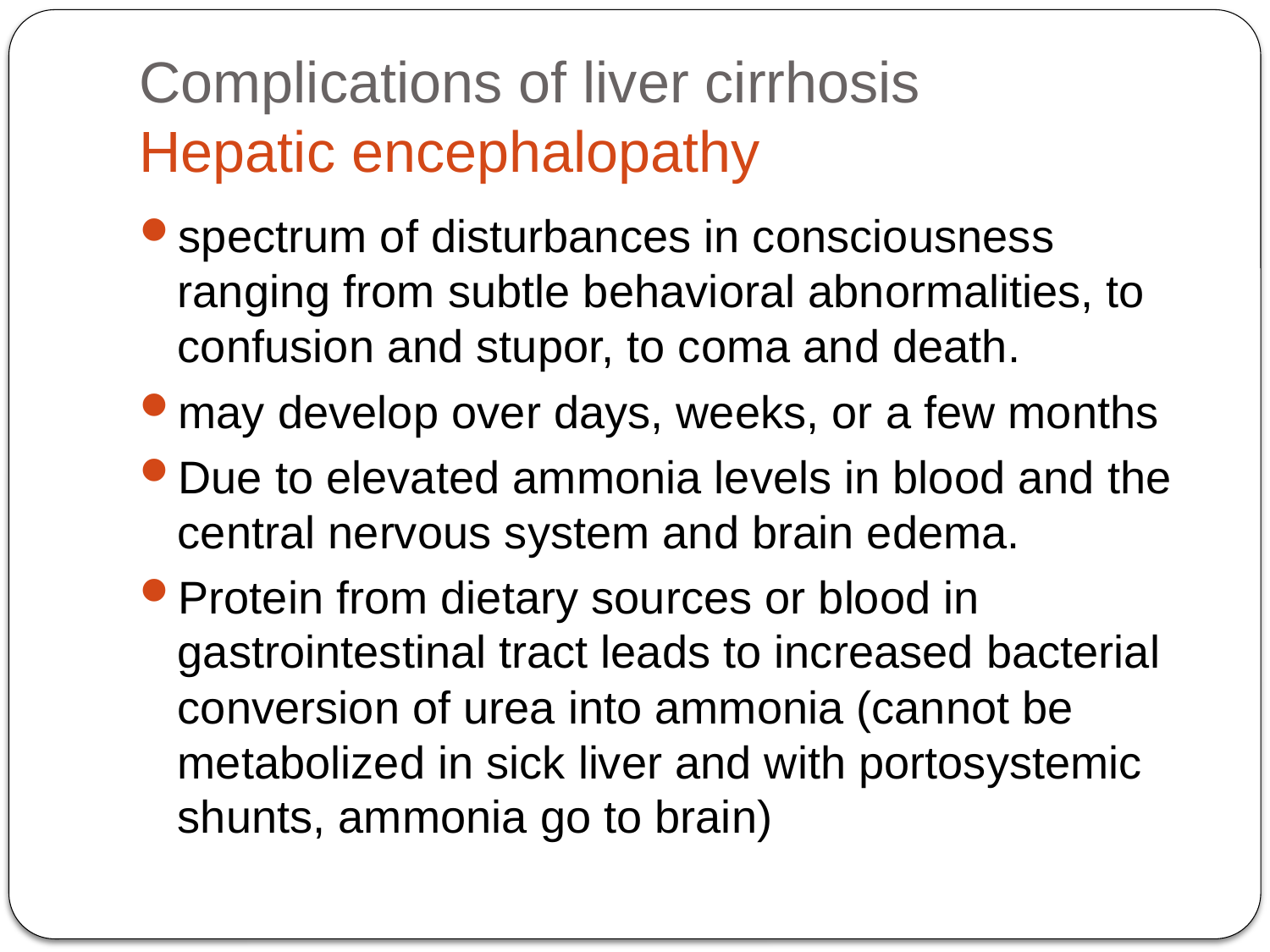

# Complications of liver cirrhosis Hepatic encephalopathy
spectrum of disturbances in consciousness ranging from subtle behavioral abnormalities, to confusion and stupor, to coma and death.
may develop over days, weeks, or a few months
Due to elevated ammonia levels in blood and the central nervous system and brain edema.
Protein from dietary sources or blood in gastrointestinal tract leads to increased bacterial conversion of urea into ammonia (cannot be metabolized in sick liver and with portosystemic shunts, ammonia go to brain)